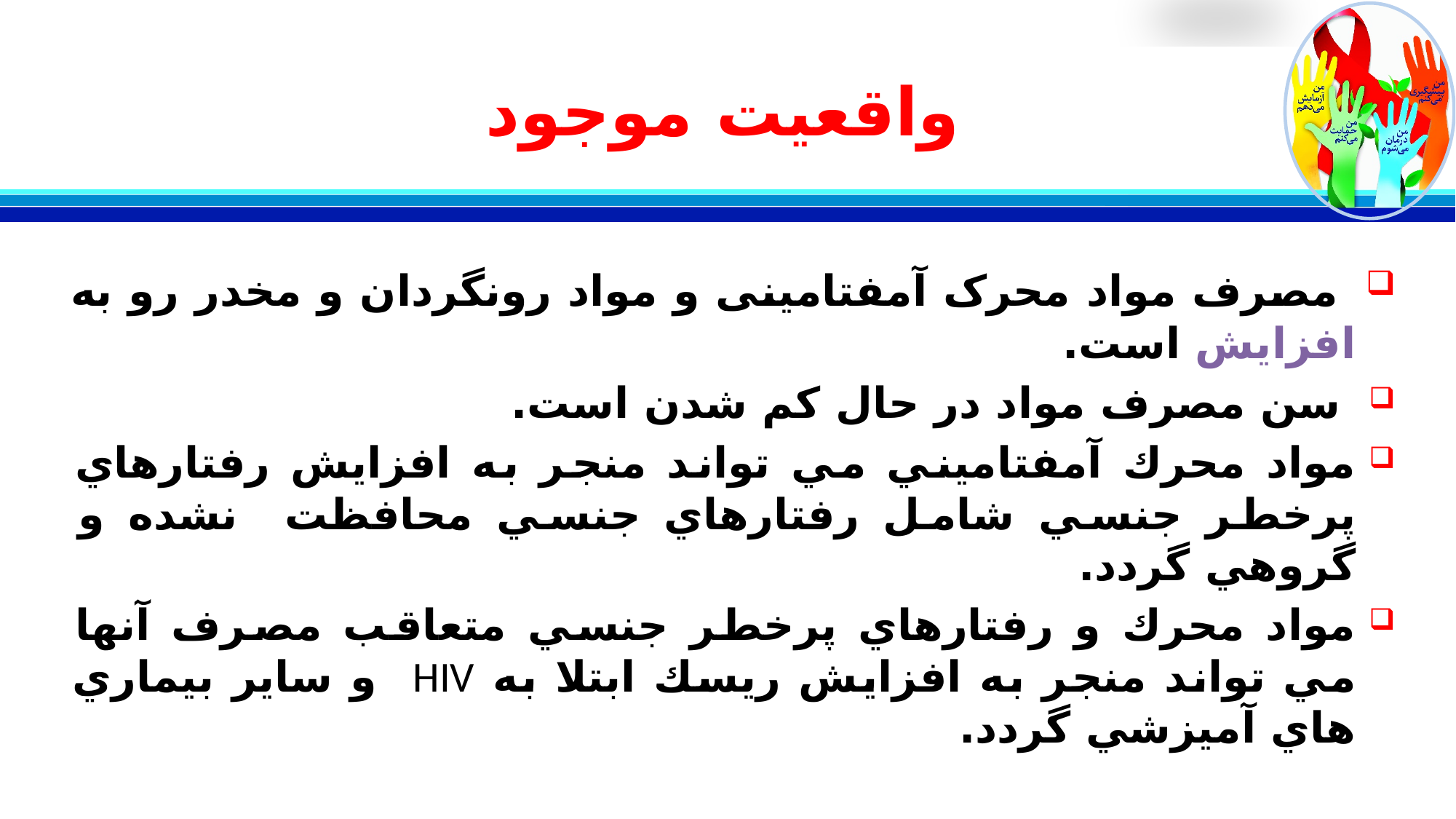

واقعیت موجود
 مصرف مواد محرک آمفتامینی و مواد رونگردان و مخدر رو به افزایش است.
 سن مصرف مواد در حال کم شدن است.
مواد محرك آمفتاميني مي تواند منجر به افزايش رفتارهاي پرخطر جنسي شامل رفتارهاي جنسي محافظت  نشده و گروهي گردد.
مواد محرك و رفتارهاي پرخطر جنسي متعاقب مصرف آنها مي تواند منجر به افزايش ريسك ابتلا به HIV  و ساير بيماري هاي آميزشي گردد.